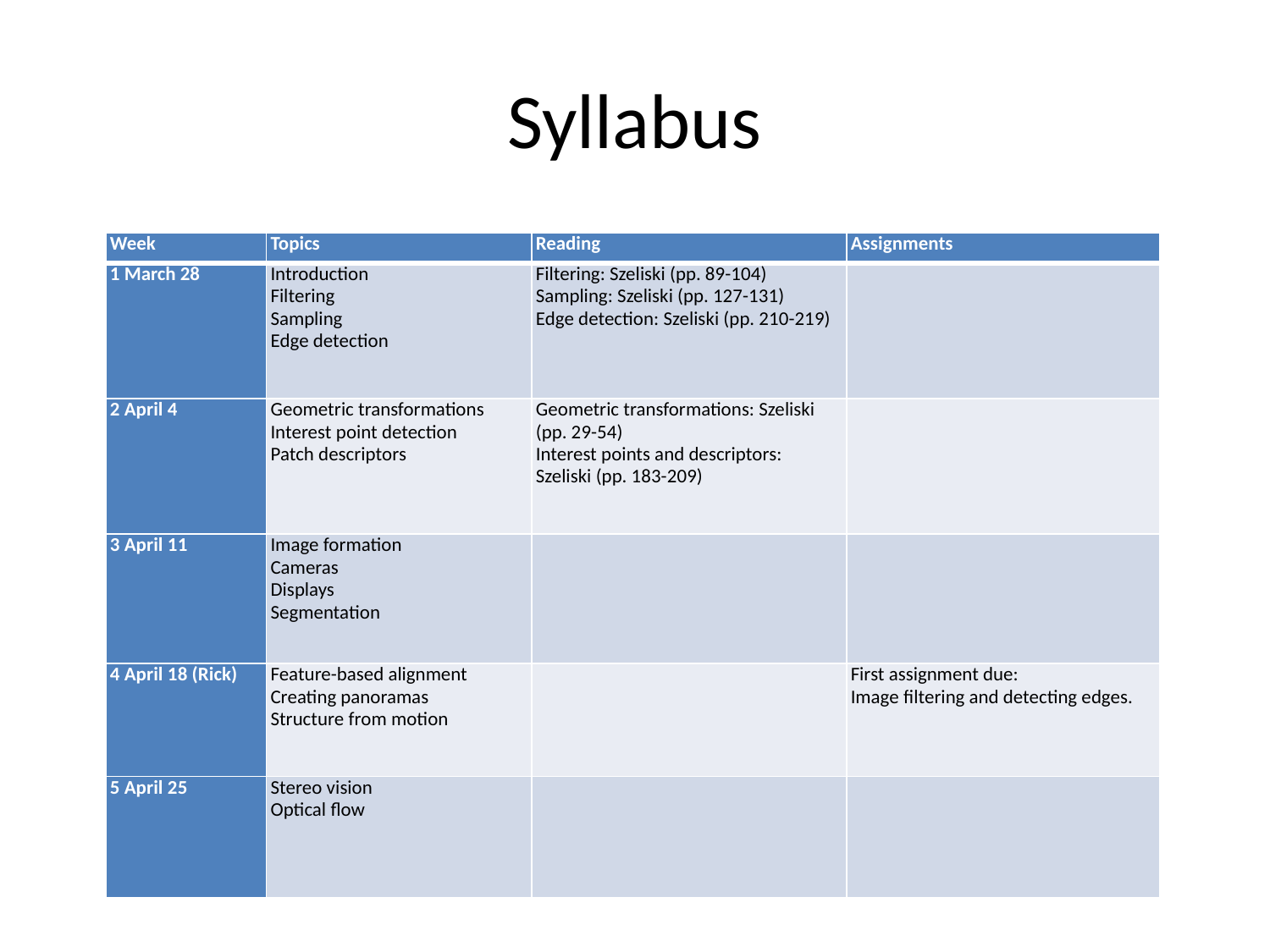

# Syllabus
| Week | Topics | Reading | Assignments |
| --- | --- | --- | --- |
| 1 March 28 | Introduction Filtering Sampling Edge detection | Filtering: Szeliski (pp. 89-104) Sampling: Szeliski (pp. 127-131) Edge detection: Szeliski (pp. 210-219) |  |
| 2 April 4 | Geometric transformations Interest point detection Patch descriptors | Geometric transformations: Szeliski (pp. 29-54) Interest points and descriptors: Szeliski (pp. 183-209) |  |
| 3 April 11 | Image formation Cameras Displays Segmentation |  |  |
| 4 April 18 (Rick) | Feature-based alignment Creating panoramas Structure from motion |  | First assignment due: Image filtering and detecting edges. |
| 5 April 25 | Stereo vision Optical flow |  |  |